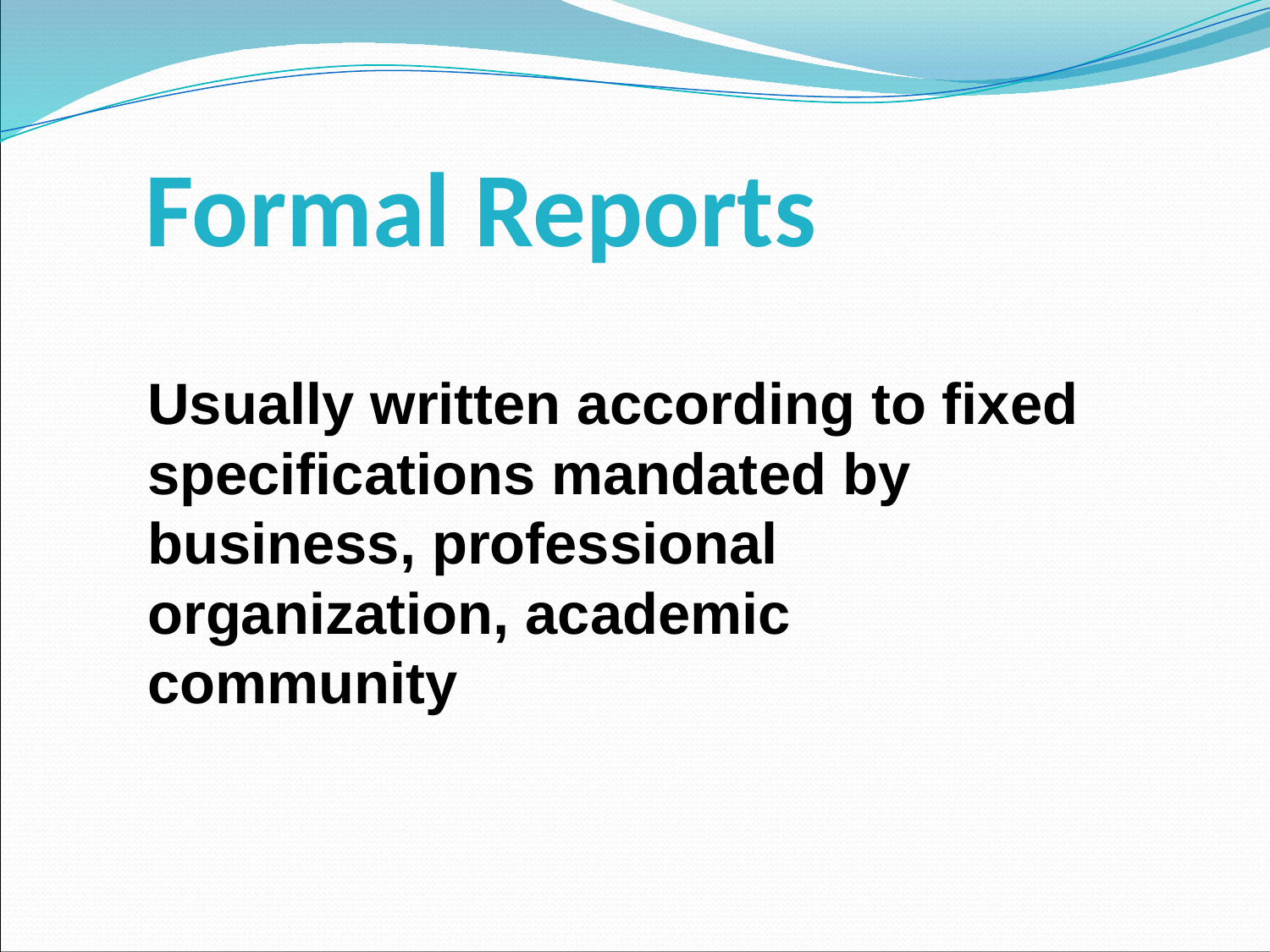

# Formal Reports

Usually written according to fixed specifications mandated by business, professional organization, academic community